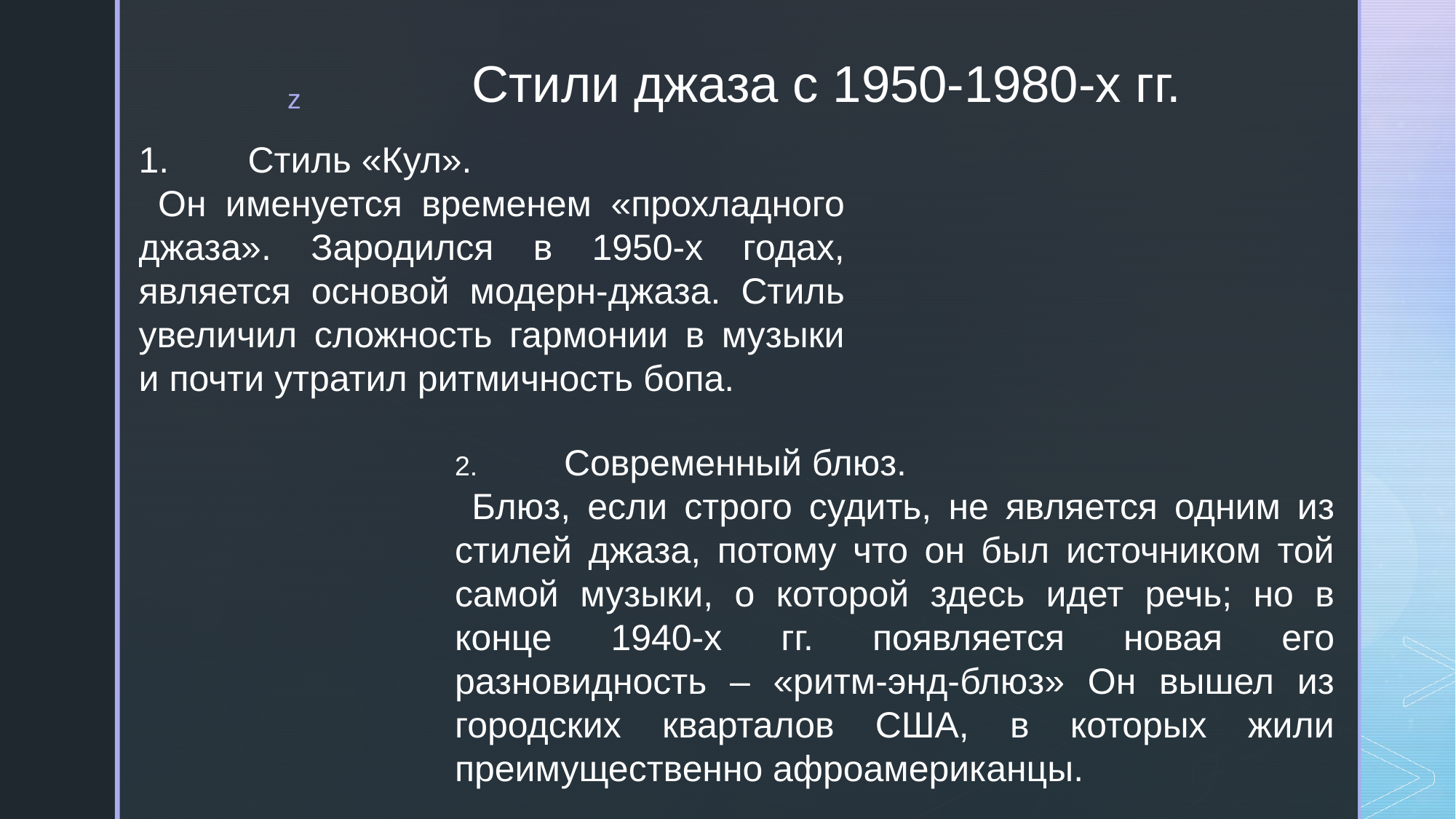

# Стили джаза с 1950-1980-х гг.
1.	Стиль «Кул».
 Он именуется временем «прохладного джаза». Зародился в 1950-х годах, является основой модерн-джаза. Стиль увеличил сложность гармонии в музыки и почти утратил ритмичность бопа.
2.	Современный блюз.
 Блюз, если строго судить, не является одним из стилей джаза, потому что он был источником той самой музыки, о которой здесь идет речь; но в конце 1940-х гг. появляется новая его разновидность – «ритм-энд-блюз» Он вышел из городских кварталов США, в которых жили преимущественно афроамериканцы.